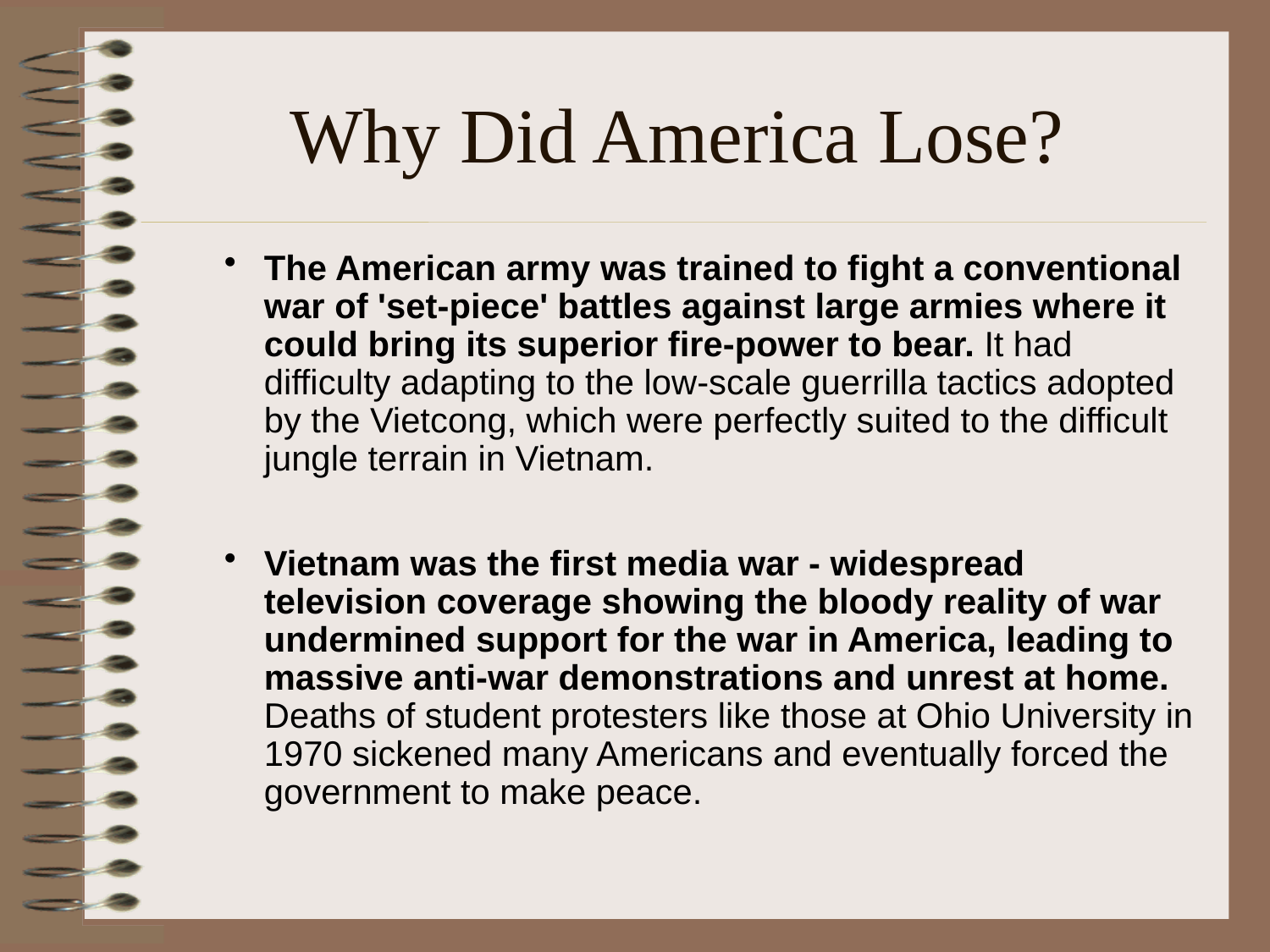

# Why Did America Lose?
The American army was trained to fight a conventional war of 'set-piece' battles against large armies where it could bring its superior fire-power to bear. It had difficulty adapting to the low-scale guerrilla tactics adopted by the Vietcong, which were perfectly suited to the difficult jungle terrain in Vietnam.

Vietnam was the first media war - widespread television coverage showing the bloody reality of war undermined support for the war in America, leading to massive anti-war demonstrations and unrest at home. Deaths of student protesters like those at Ohio University in 1970 sickened many Americans and eventually forced the government to make peace.